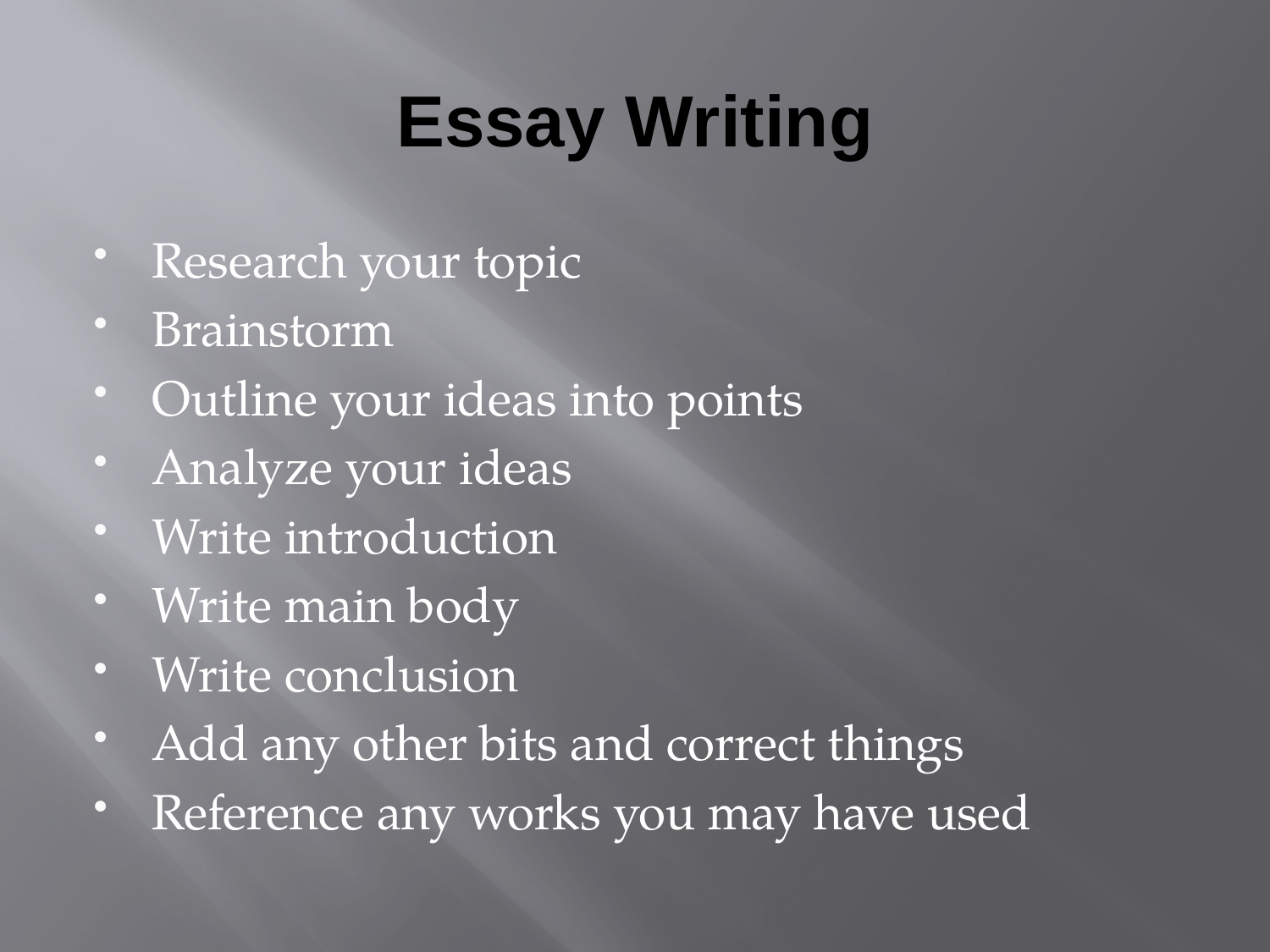

# Essay Writing
Research your topic
Brainstorm
Outline your ideas into points
Analyze your ideas
Write introduction
Write main body
Write conclusion
Add any other bits and correct things
Reference any works you may have used